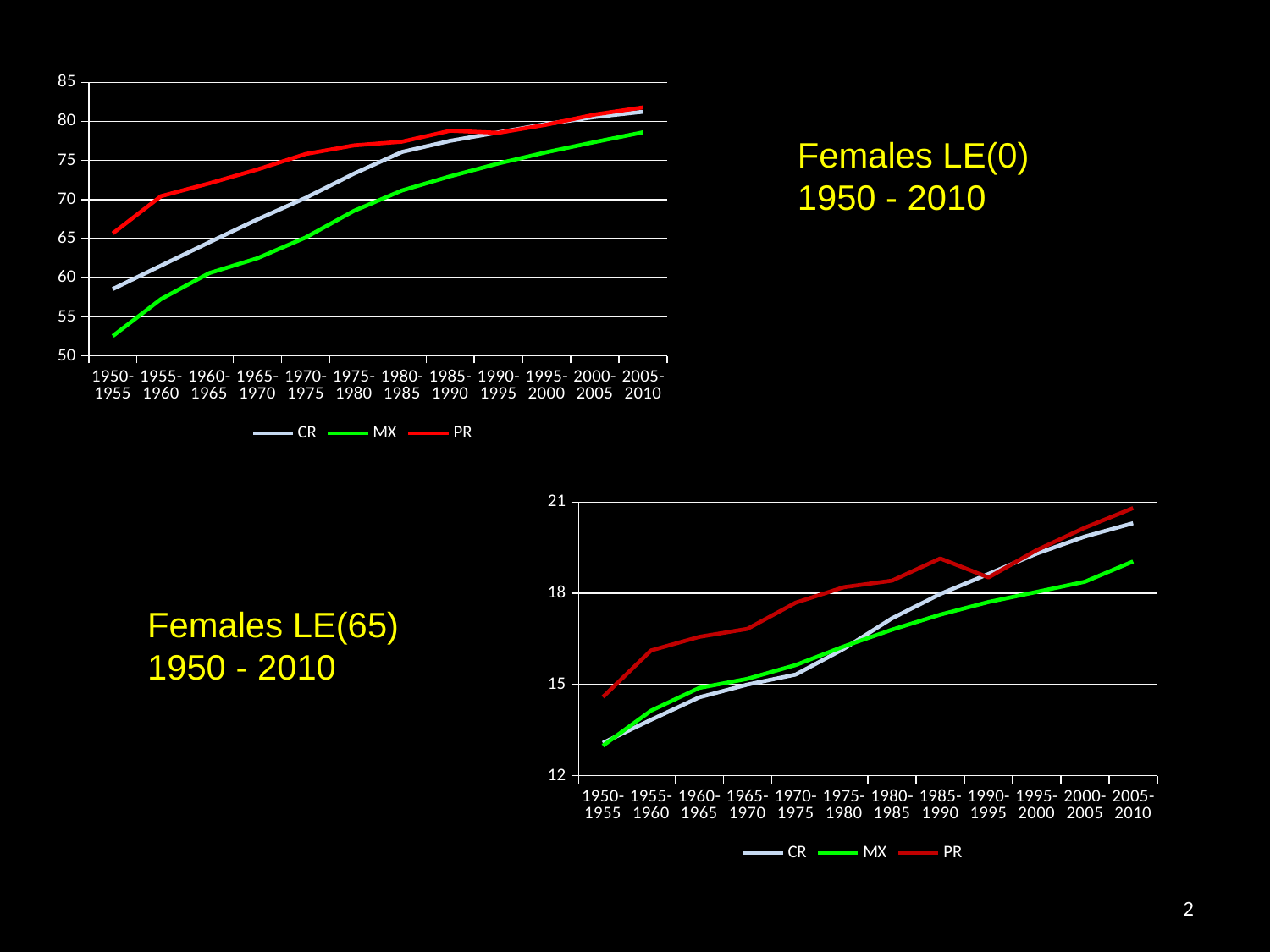

### Chart

| Category | CR | MX | PR |
|---|---|---|---|
| 1950-1955 | 58.55 | 52.54 | 65.678 |
| 1955-1960 | 61.54 | 57.26 | 70.434 |
| 1960-1965 | 64.53 | 60.58 | 72.071 |
| 1965-1970 | 67.46 | 62.491 | 73.846 |
| 1970-1975 | 70.22 | 65.149 | 75.829 |
| 1975-1980 | 73.31 | 68.55 | 76.931 |
| 1980-1985 | 76.09 | 71.16 | 77.408 |
| 1985-1990 | 77.52 | 72.98 | 78.807 |
| 1990-1995 | 78.6 | 74.62 | 78.537 |
| 1995-2000 | 79.68 | 76.069 | 79.586 |
| 2000-2005 | 80.56 | 77.361 | 80.88 |
| 2005-2010 | 81.24 | 78.609 | 81.795 |
Females LE(0)
1950 - 2010

### Chart

| Category | CR | MX | PR |
|---|---|---|---|
| 1950-1955 | 13.08 | 12.987 | 14.589 |
| 1955-1960 | 13.84 | 14.141 | 16.124 |
| 1960-1965 | 14.58 | 14.889 | 16.57 |
| 1965-1970 | 15.0 | 15.188 | 16.834 |
| 1970-1975 | 15.33 | 15.644 | 17.695 |
| 1975-1980 | 16.18 | 16.256 | 18.204 |
| 1980-1985 | 17.18 | 16.807 | 18.42 |
| 1985-1990 | 17.98 | 17.3 | 19.148 |
| 1990-1995 | 18.64 | 17.716 | 18.525 |
| 1995-2000 | 19.31 | 18.048 | 19.425 |
| 2000-2005 | 19.87 | 18.384 | 20.162 |
| 2005-2010 | 20.31 | 19.051 | 20.807 |
Females LE(65)
1950 - 2010

2